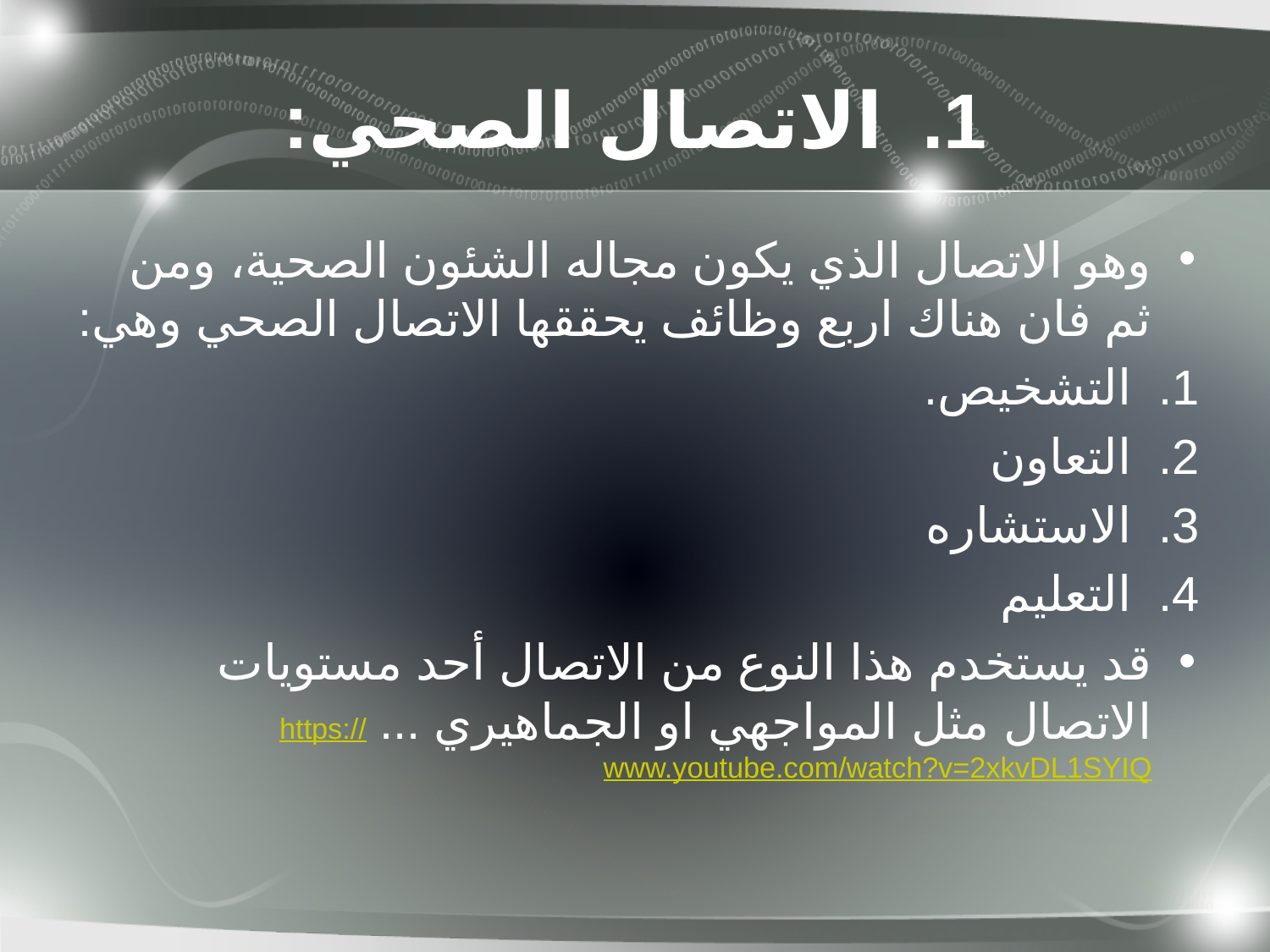

# الاتصال الصحي:
وهو الاتصال الذي يكون مجاله الشئون الصحية، ومن ثم فان هناك اربع وظائف يحققها الاتصال الصحي وهي:
التشخيص.
التعاون
الاستشاره
التعليم
قد يستخدم هذا النوع من الاتصال أحد مستويات الاتصال مثل المواجهي او الجماهيري ... https://www.youtube.com/watch?v=2xkvDL1SYIQ